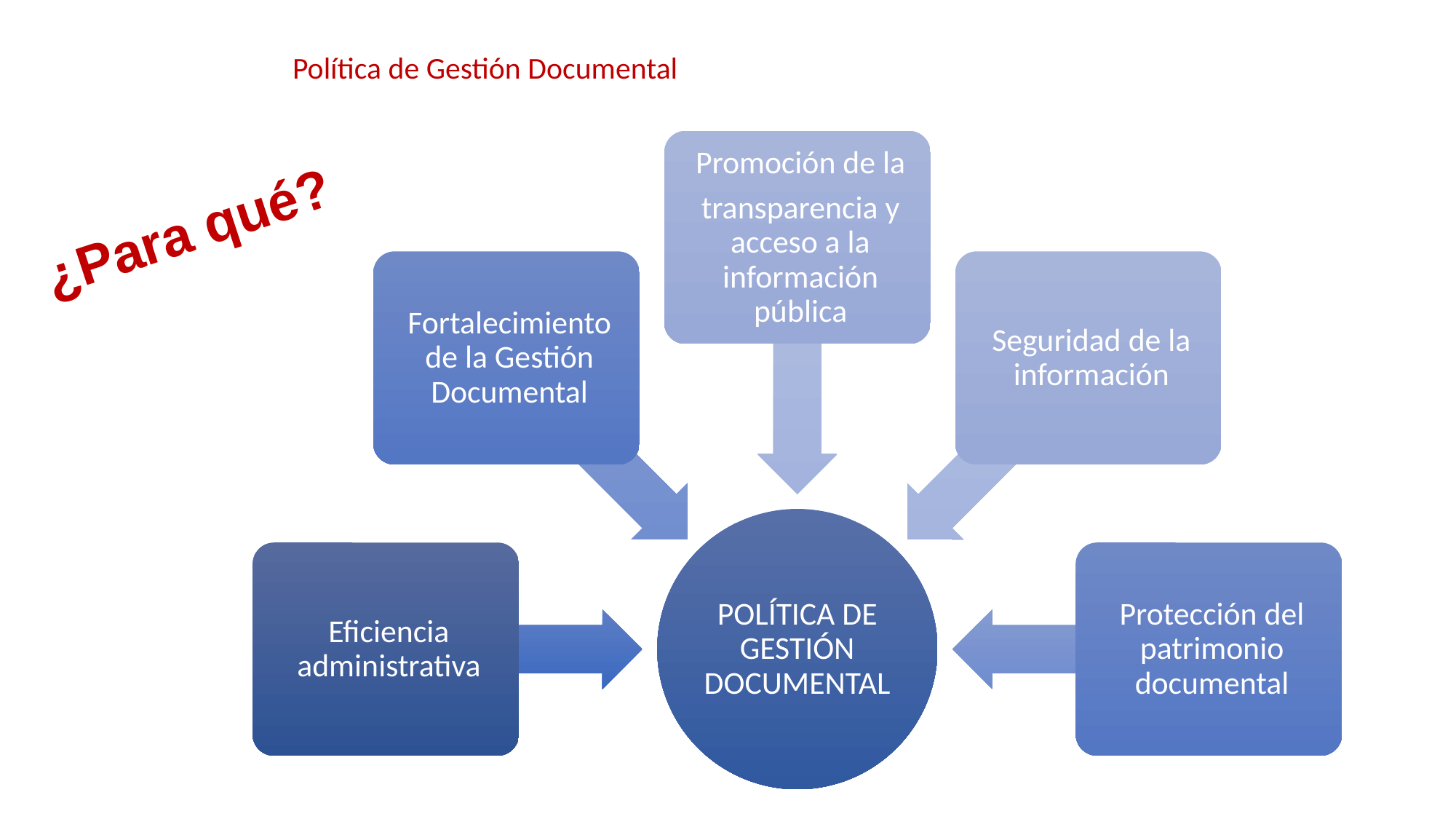

Política de Gestión Documental
POLÍTICA DE GESTIÓN DOCUMENTAL
Eficiencia administrativa
Fortalecimiento de la Gestión Documental
Promoción de la
transparencia y acceso a la información pública
Seguridad de la información
Protección del patrimonio documental
¿Para qué?
www.mineducacion.gov.co